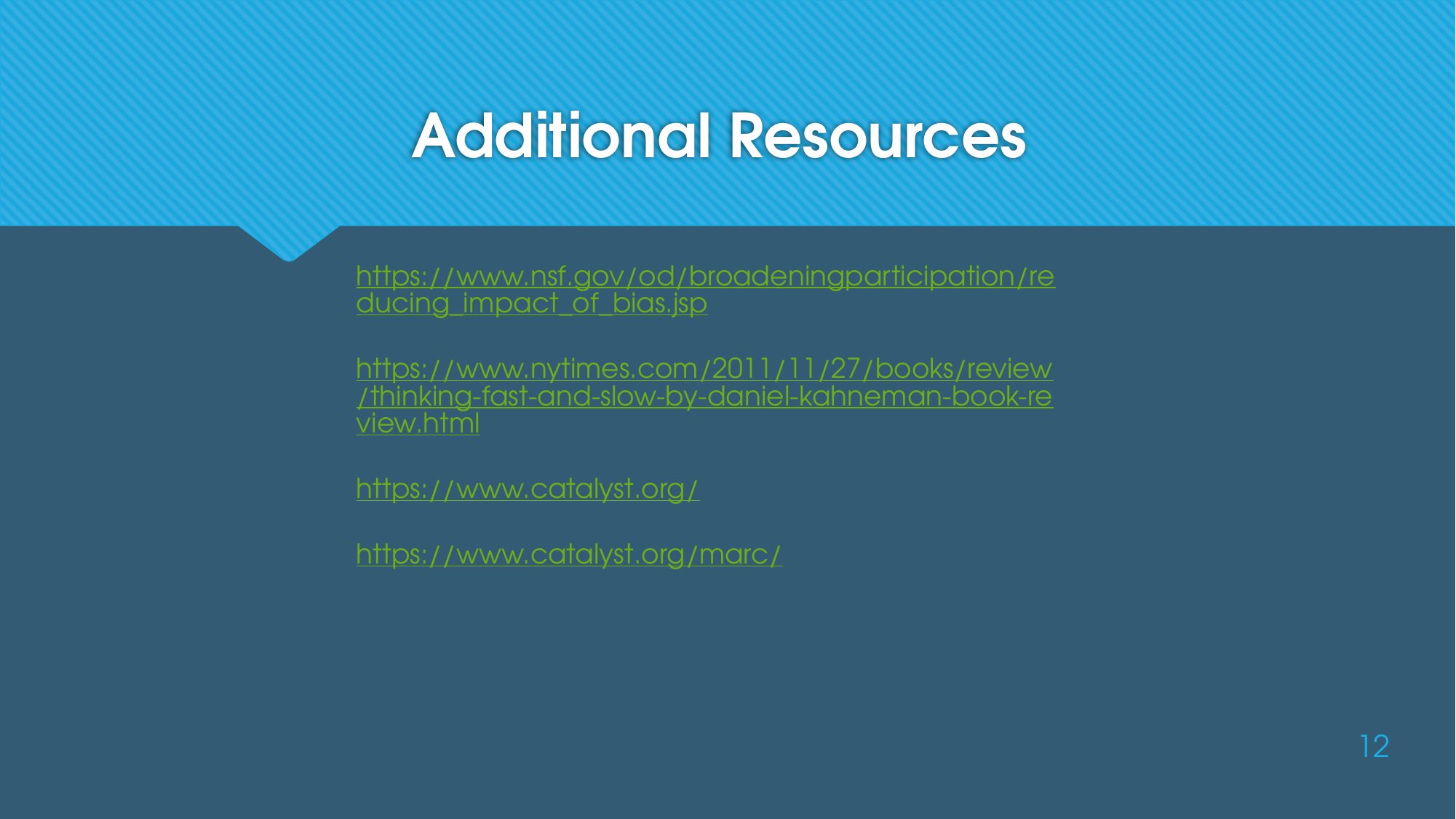

# Additional Resources
https://www.nsf.gov/od/broadeningparticipation/reducing_impact_of_bias.jsp

https://www.nytimes.com/2011/11/27/books/review/thinking-fast-and-slow-by-daniel-kahneman-book-review.html

https://www.catalyst.org/

https://www.catalyst.org/marc/

12